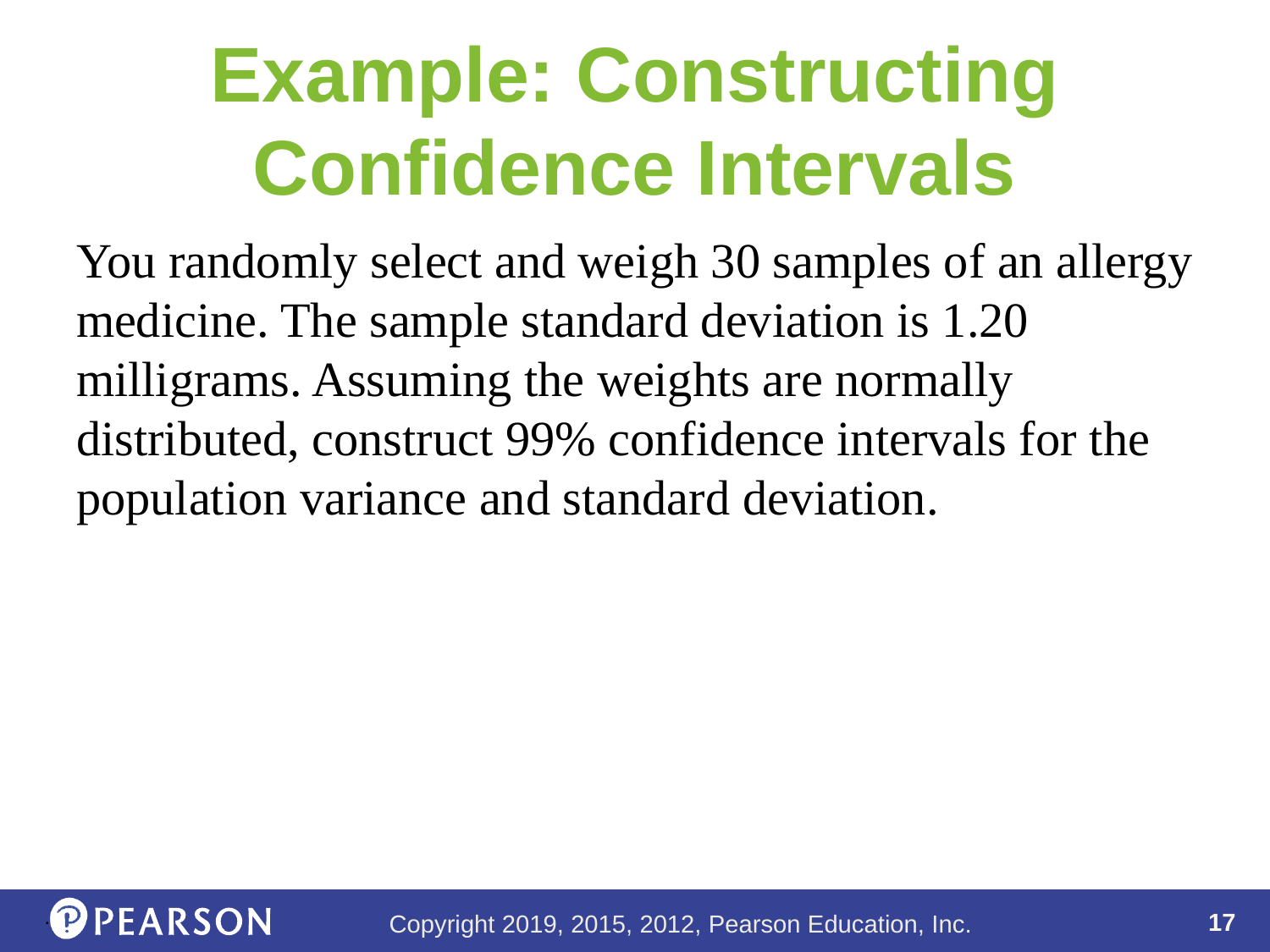

# Example: Constructing Confidence Intervals
You randomly select and weigh 30 samples of an allergy medicine. The sample standard deviation is 1.20 milligrams. Assuming the weights are normally distributed, construct 99% confidence intervals for the population variance and standard deviation.

.